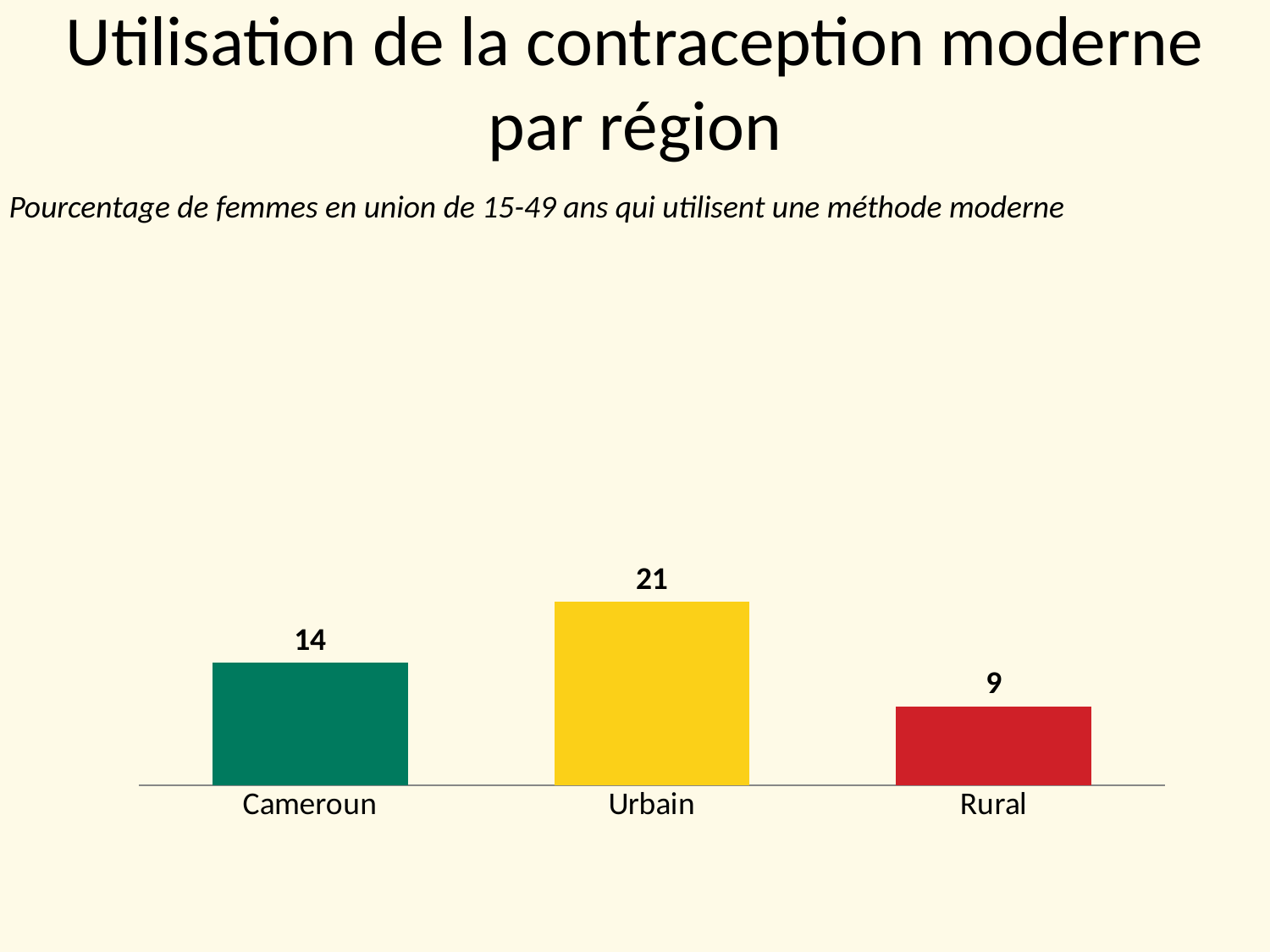

# Utilisation de la contraception moderne par région
Pourcentage de femmes en union de 15-49 ans qui utilisent une méthode moderne

### Chart

| Category |  |
|---|---|
| Cameroun | 14.0 |
| Urbain | 21.0 |
| Rural | 9.0 |